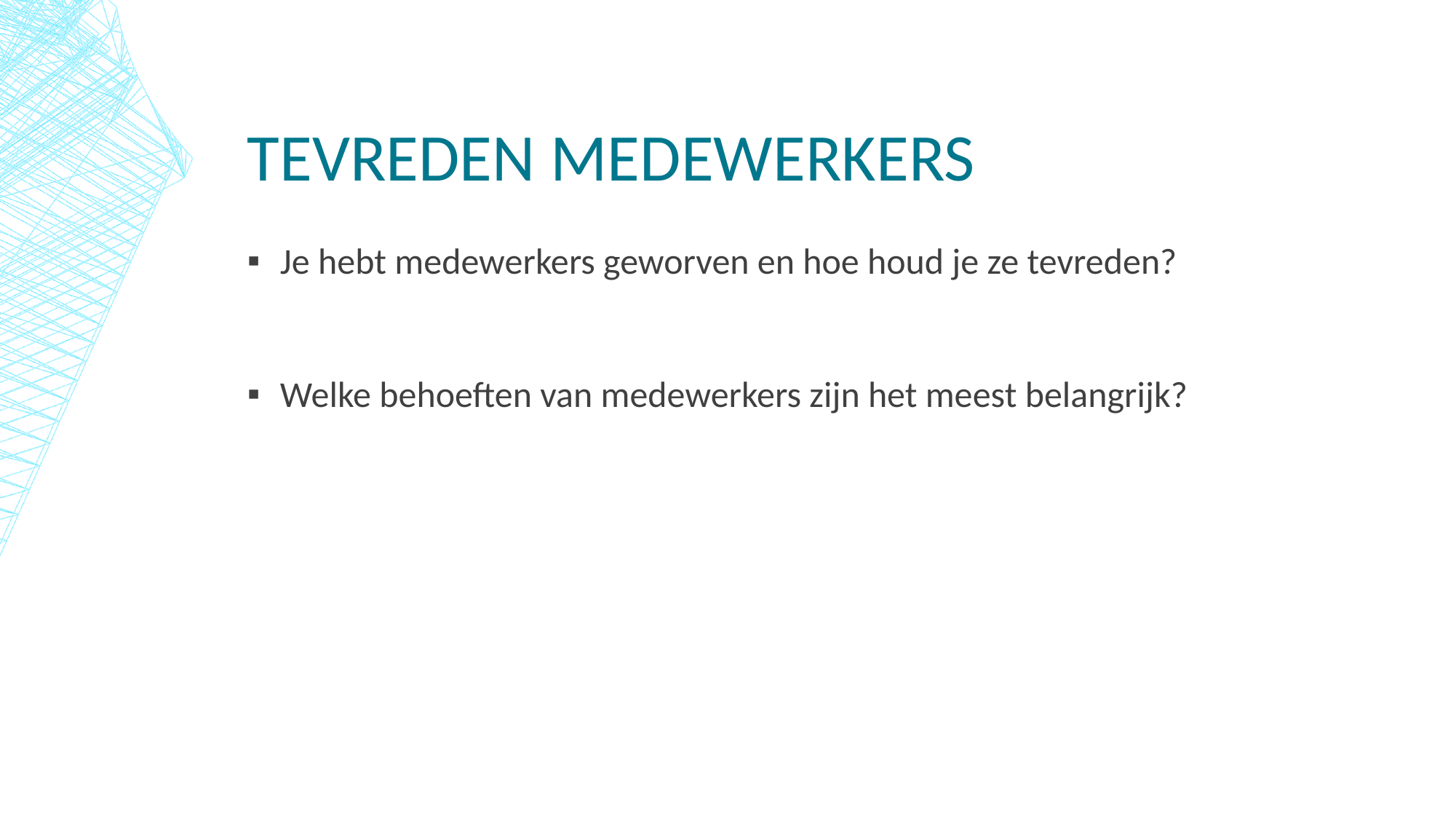

# Tevreden medewerkers
Je hebt medewerkers geworven en hoe houd je ze tevreden?

Welke behoeften van medewerkers zijn het meest belangrijk?